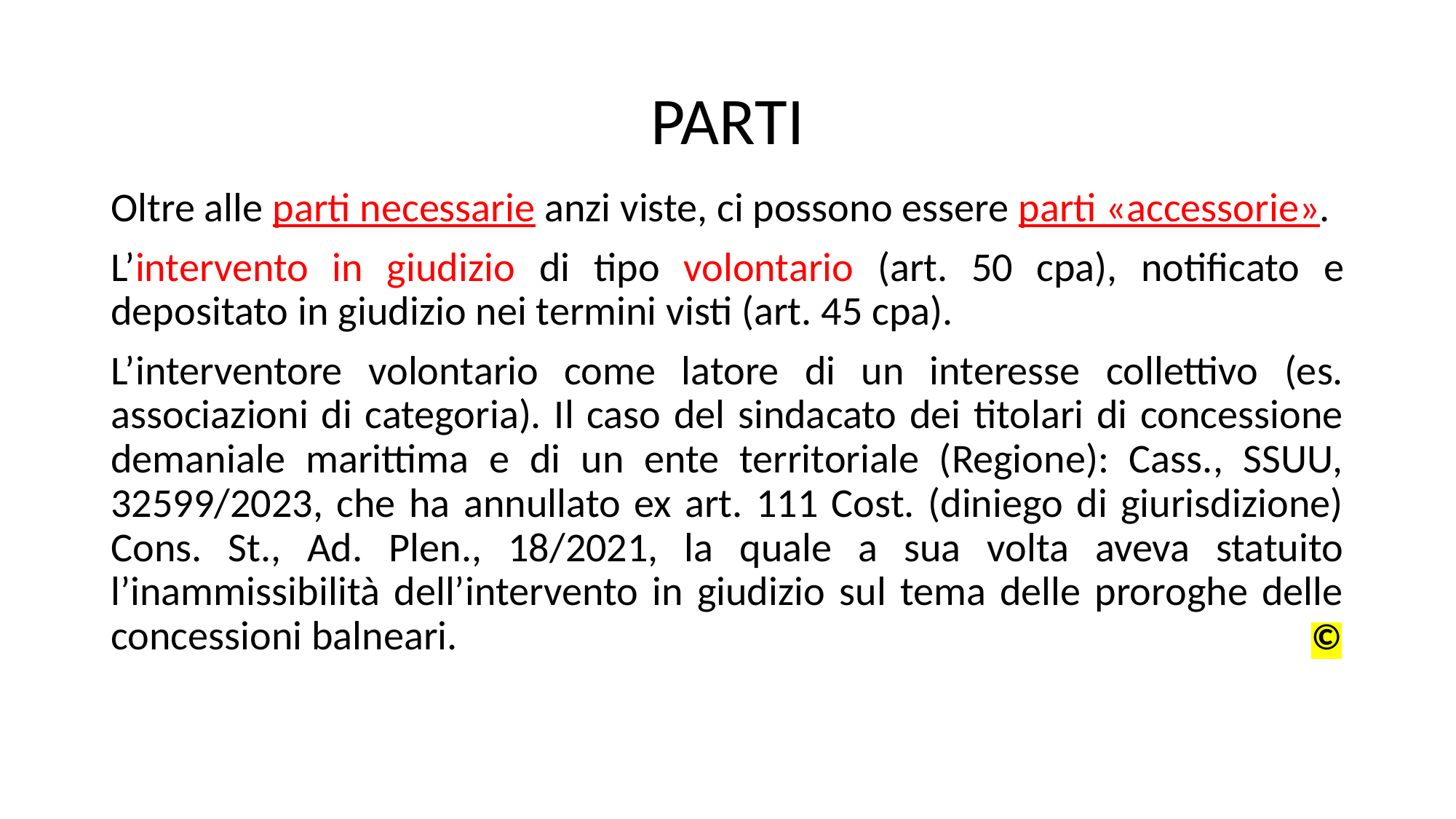

# PARTI
Oltre alle parti necessarie anzi viste, ci possono essere parti «accessorie».
L’intervento in giudizio di tipo volontario (art. 50 cpa), notificato e depositato in giudizio nei termini visti (art. 45 cpa).
L’interventore volontario come latore di un interesse collettivo (es. associazioni di categoria). Il caso del sindacato dei titolari di concessione demaniale marittima e di un ente territoriale (Regione): Cass., SSUU, 32599/2023, che ha annullato ex art. 111 Cost. (diniego di giurisdizione) Cons. St., Ad. Plen., 18/2021, la quale a sua volta aveva statuito l’inammissibilità dell’intervento in giudizio sul tema delle proroghe delle concessioni balneari.                                                                                            ©